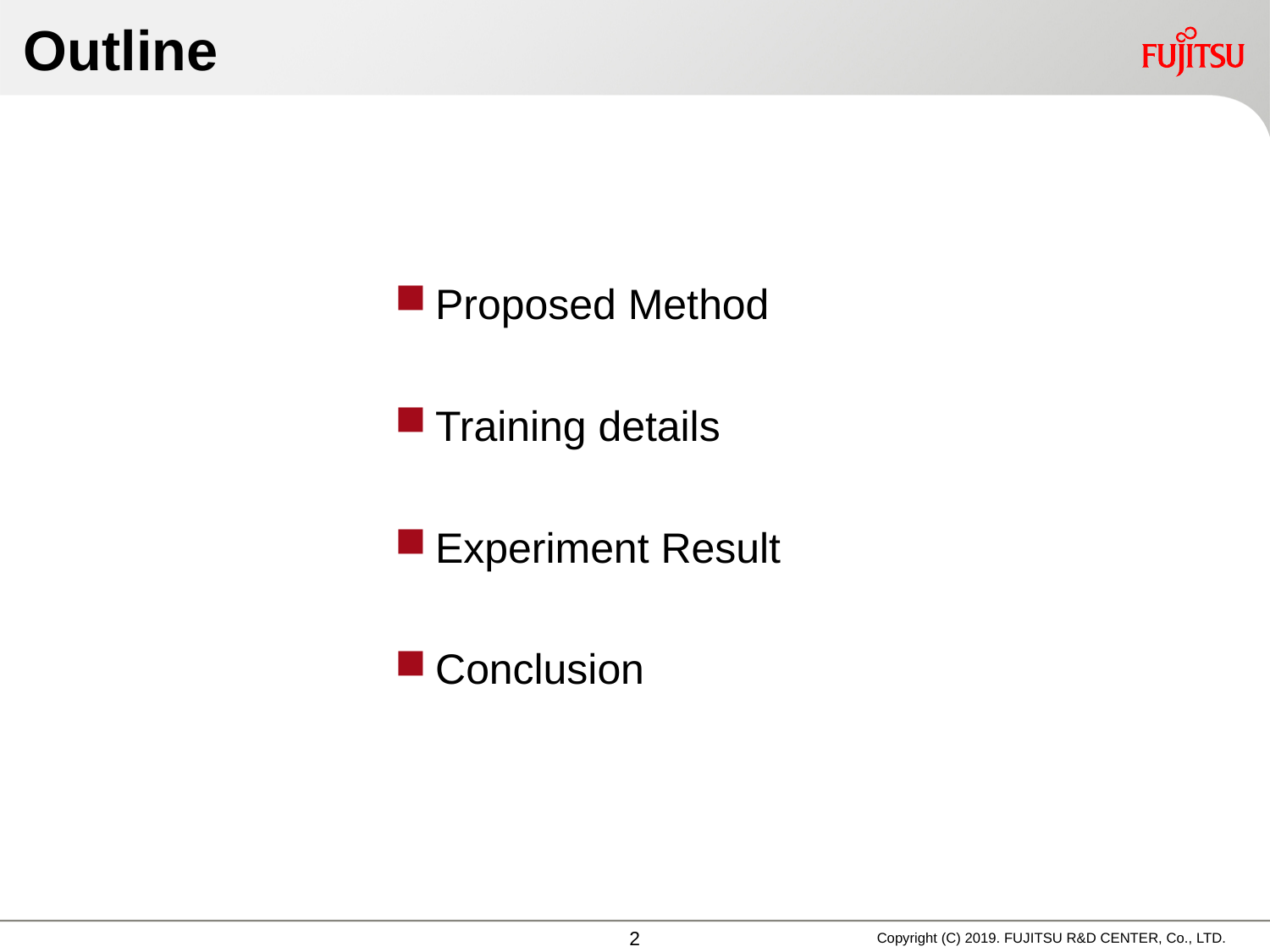

# Outline

Proposed Method

Training details

Experiment Result

Conclusion
2
Copyright (C) 2019. FUJITSU R&D CENTER, Co., LTD.